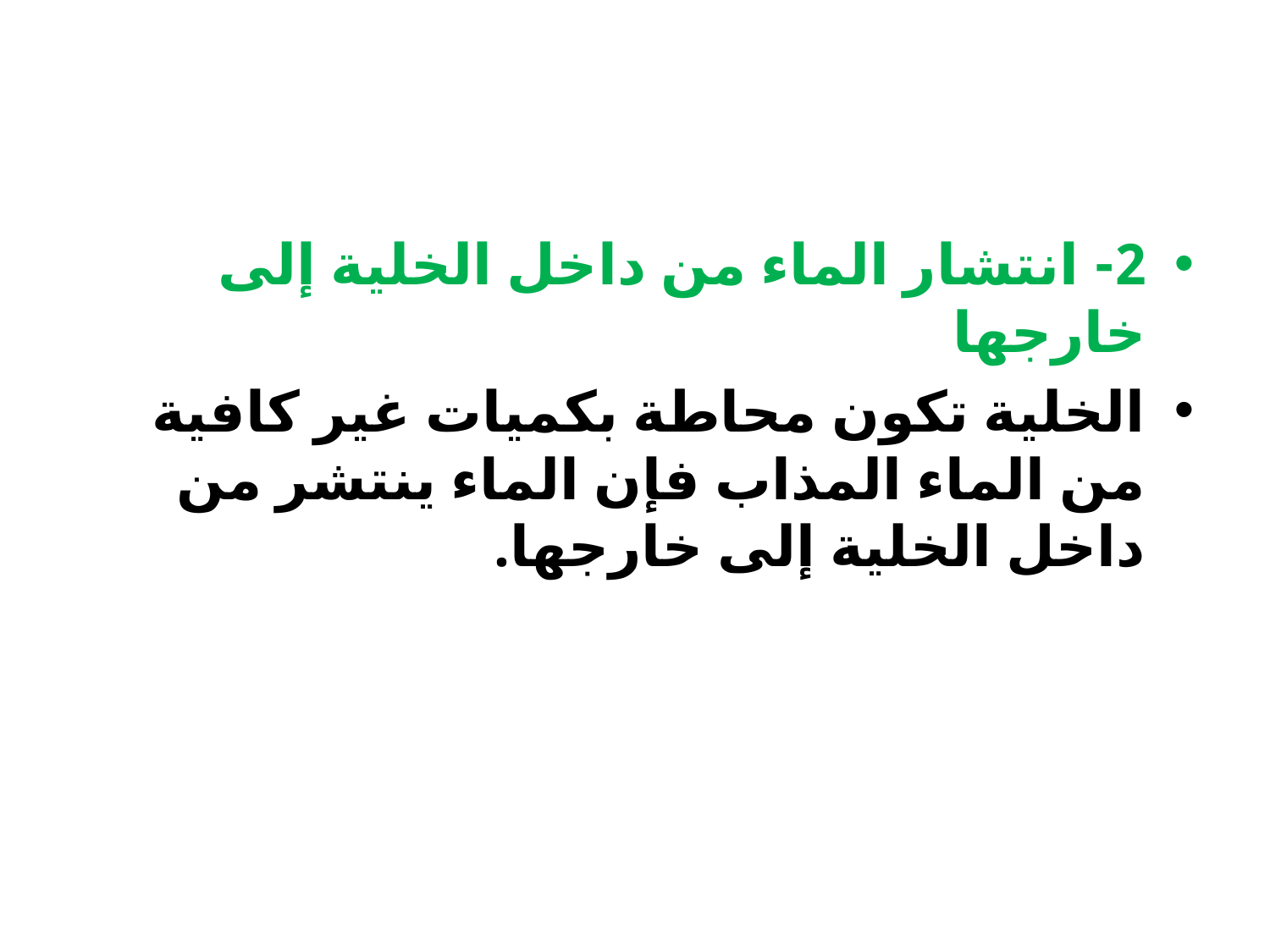

2- انتشار الماء من داخل الخلية إلى خارجها
الخلية تكون محاطة بكميات غير كافية من الماء المذاب فإن الماء ينتشر من داخل الخلية إلى خارجها.